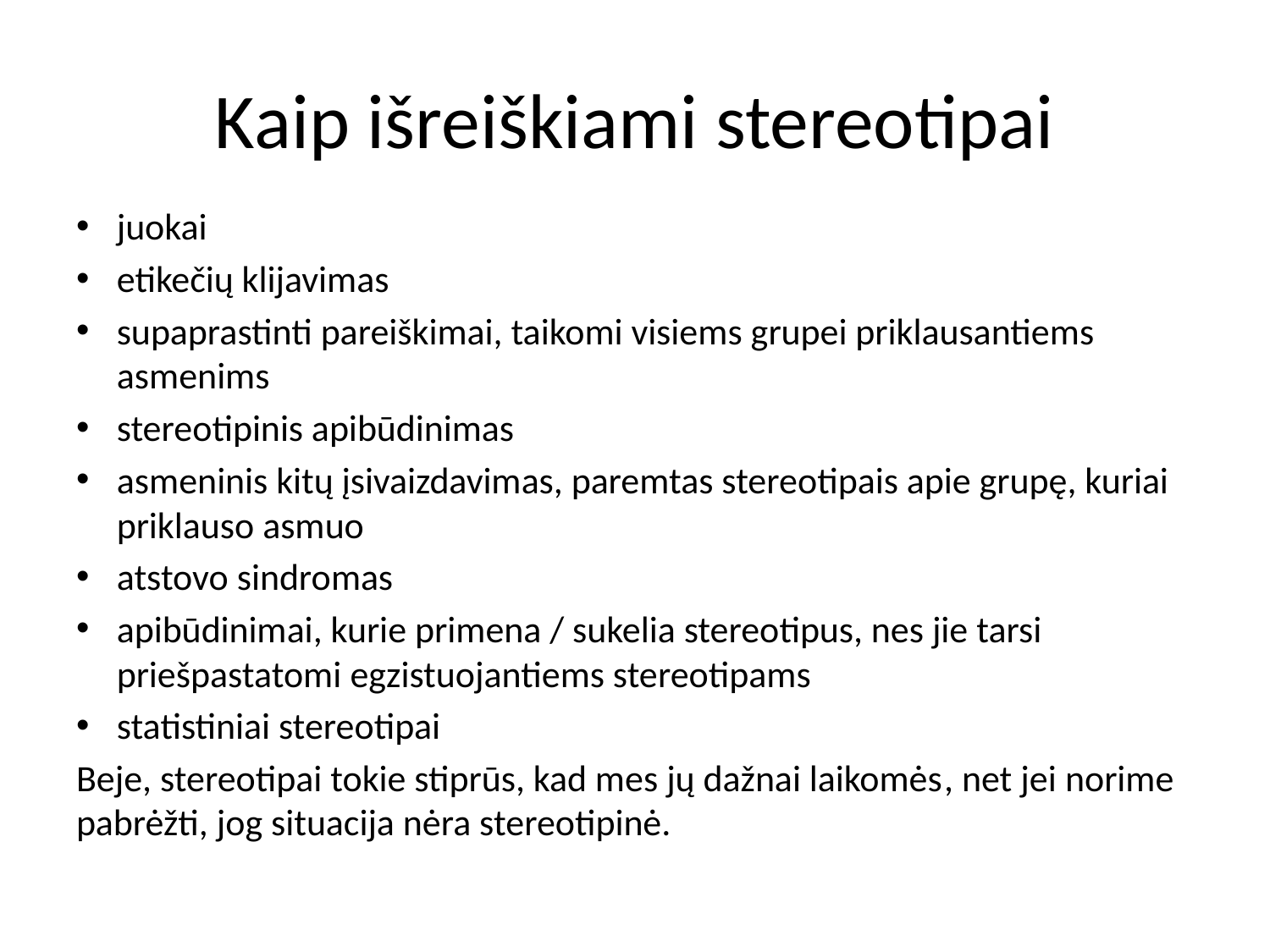

# Kaip išreiškiami stereotipai
juokai
etikečių klijavimas
supaprastinti pareiškimai, taikomi visiems grupei priklausantiems asmenims
stereotipinis apibūdinimas
asmeninis kitų įsivaizdavimas, paremtas stereotipais apie grupę, kuriai priklauso asmuo
atstovo sindromas
apibūdinimai, kurie primena / sukelia stereotipus, nes jie tarsi priešpastatomi egzistuojantiems stereotipams
statistiniai stereotipai
Beje, stereotipai tokie stiprūs, kad mes jų dažnai laikomės, net jei norime pabrėžti, jog situacija nėra stereotipinė.